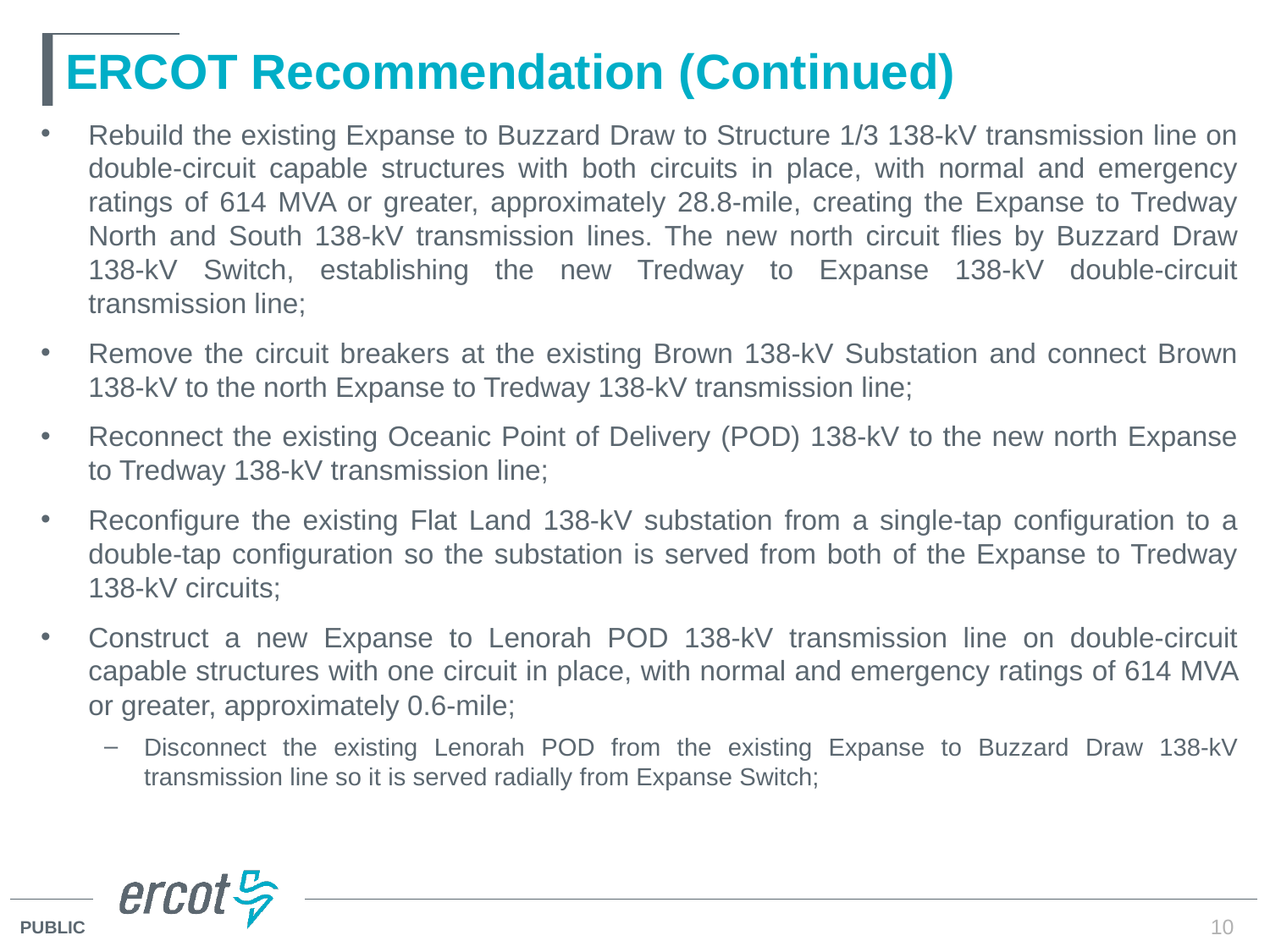

# ERCOT Recommendation (Continued)
Rebuild the existing Expanse to Buzzard Draw to Structure 1/3 138-kV transmission line on double-circuit capable structures with both circuits in place, with normal and emergency ratings of 614 MVA or greater, approximately 28.8-mile, creating the Expanse to Tredway North and South 138-kV transmission lines. The new north circuit flies by Buzzard Draw 138-kV Switch, establishing the new Tredway to Expanse 138-kV double-circuit transmission line;
Remove the circuit breakers at the existing Brown 138-kV Substation and connect Brown 138-kV to the north Expanse to Tredway 138-kV transmission line;
Reconnect the existing Oceanic Point of Delivery (POD) 138-kV to the new north Expanse to Tredway 138-kV transmission line;
Reconfigure the existing Flat Land 138-kV substation from a single-tap configuration to a double-tap configuration so the substation is served from both of the Expanse to Tredway 138-kV circuits;
Construct a new Expanse to Lenorah POD 138-kV transmission line on double-circuit capable structures with one circuit in place, with normal and emergency ratings of 614 MVA or greater, approximately 0.6-mile;
Disconnect the existing Lenorah POD from the existing Expanse to Buzzard Draw 138-kV transmission line so it is served radially from Expanse Switch;
10